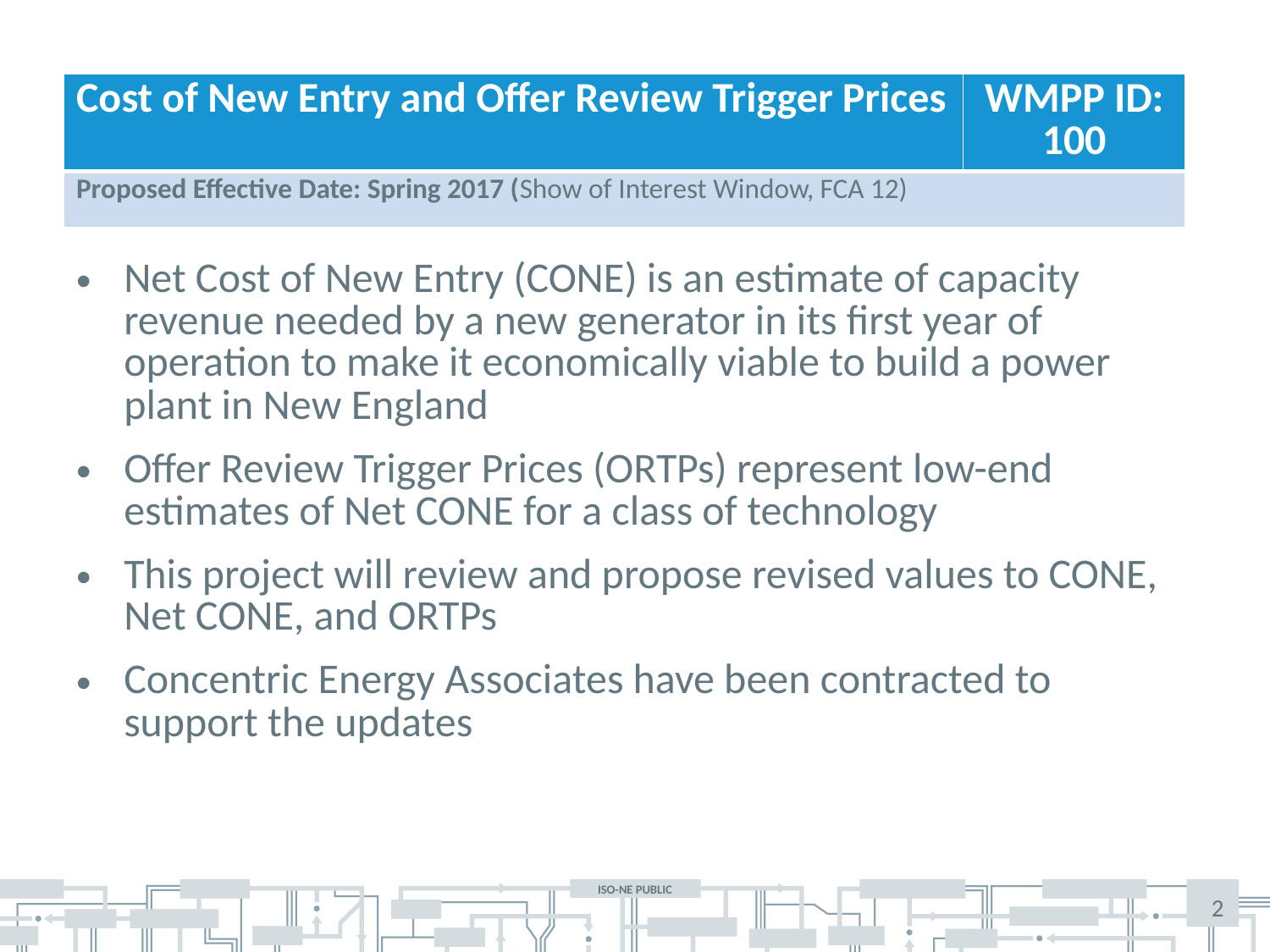

| Cost of New Entry and Offer Review Trigger Prices | WMPP ID: 100 |
| --- | --- |
| Proposed Effective Date: Spring 2017 (Show of Interest Window, FCA 12) |  |
Net Cost of New Entry (CONE) is an estimate of capacity revenue needed by a new generator in its first year of operation to make it economically viable to build a power plant in New England
Offer Review Trigger Prices (ORTPs) represent low-end estimates of Net CONE for a class of technology
This project will review and propose revised values to CONE, Net CONE, and ORTPs
Concentric Energy Associates have been contracted to support the updates

2